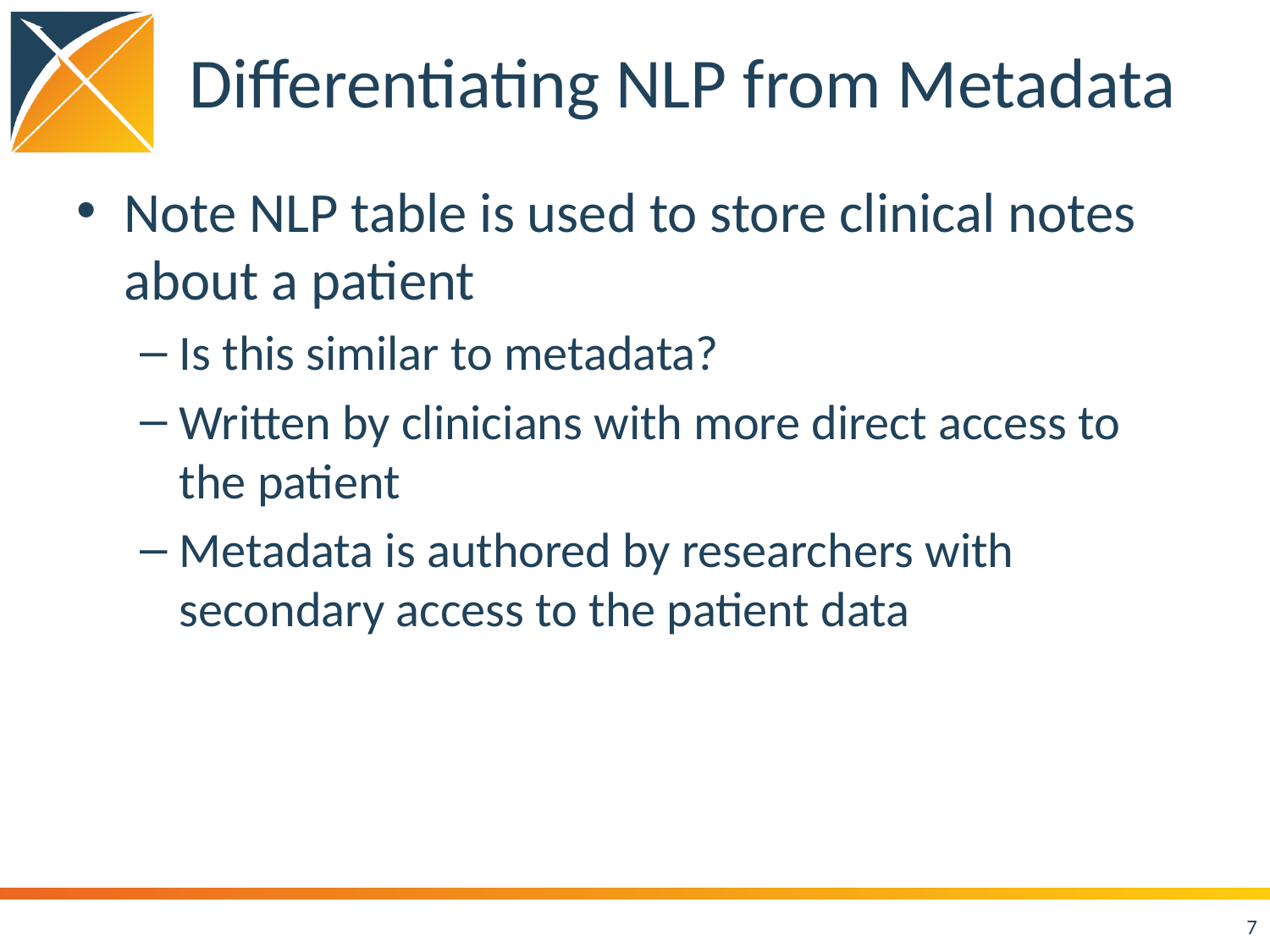

# Differentiating NLP from Metadata
Note NLP table is used to store clinical notes about a patient
Is this similar to metadata?
Written by clinicians with more direct access to the patient
Metadata is authored by researchers with secondary access to the patient data
7